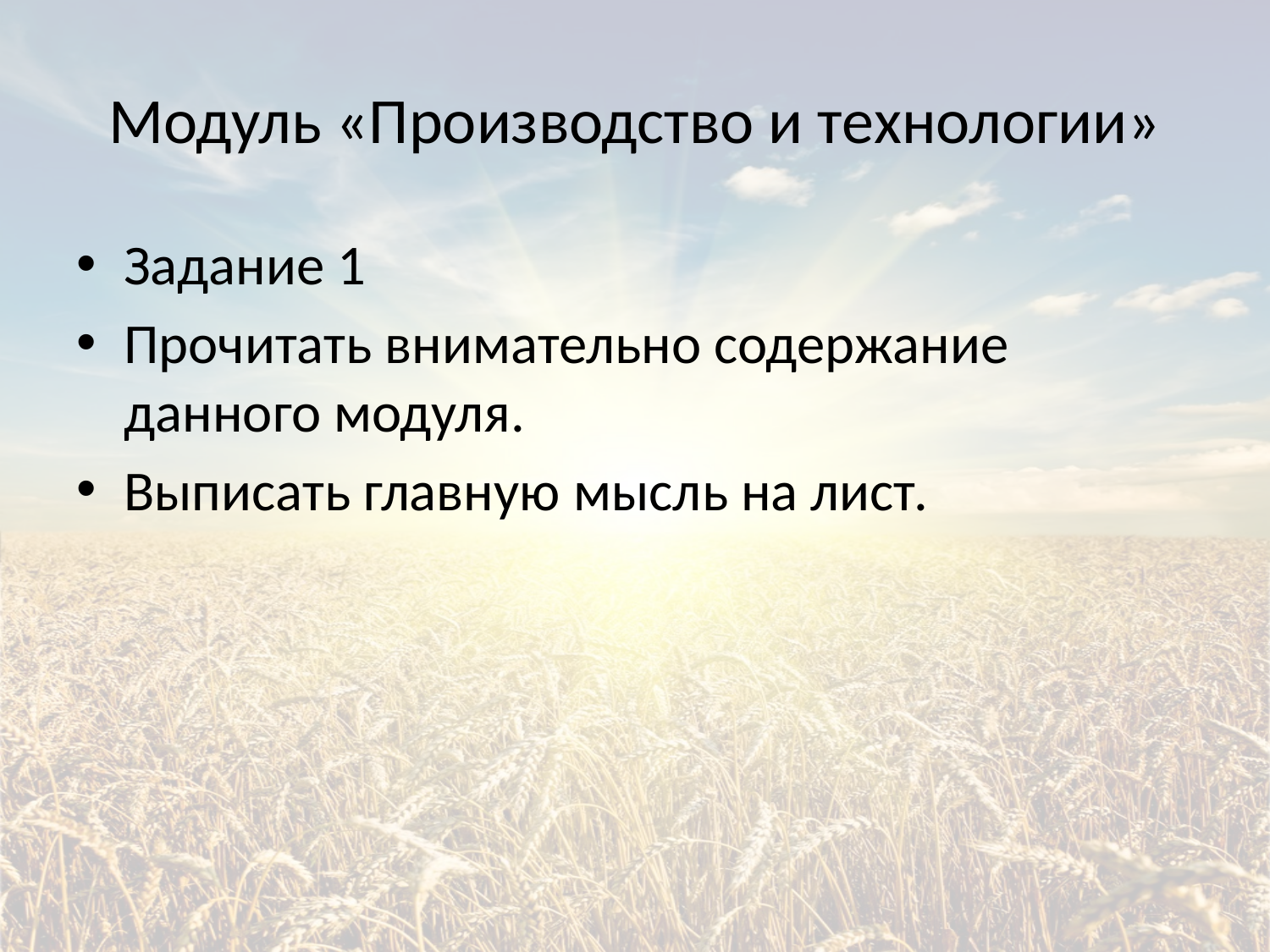

# Модуль «Производство и технологии»
Задание 1
Прочитать внимательно содержание данного модуля.
Выписать главную мысль на лист.